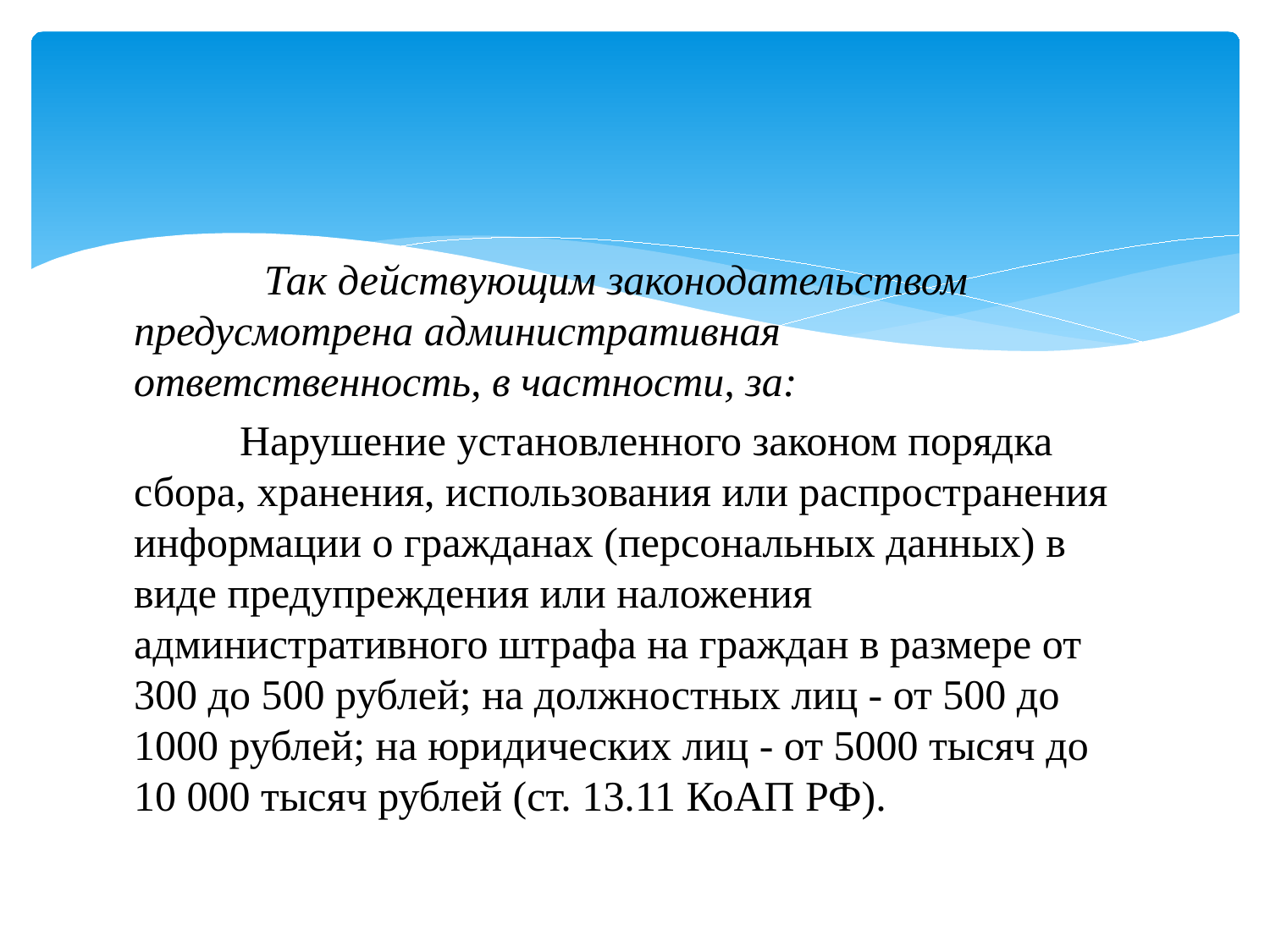

#
           Так действующим законодательством предусмотрена административная ответственность, в частности, за:
          Нарушение установленного законом порядка сбора, хранения, использования или распространения информации о гражданах (персональных данных) в виде предупреждения или наложения административного штрафа на граждан в размере от 300 до 500 рублей; на должностных лиц - от 500 до 1000 рублей; на юридических лиц - от 5000 тысяч до 10 000 тысяч рублей (ст. 13.11 КоАП РФ).